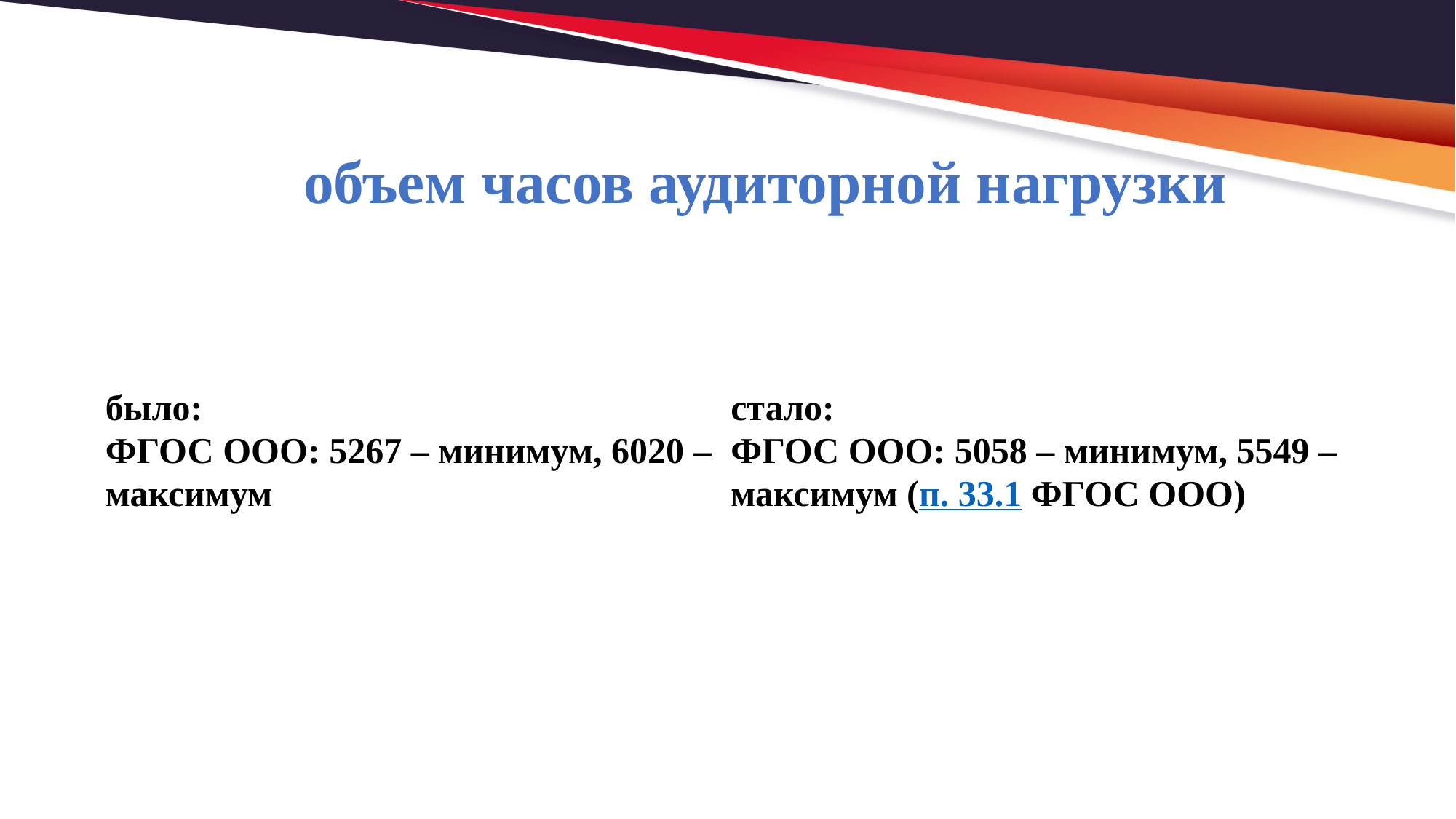

# объем часов аудиторной нагрузки
|  |  |
| --- | --- |
| было: ФГОС ООО: 5267 – минимум, 6020 – максимум | стало: ФГОС ООО: 5058 – минимум, 5549 – максимум (п. 33.1 ФГОС ООО) |
|  |  |
|  |  |